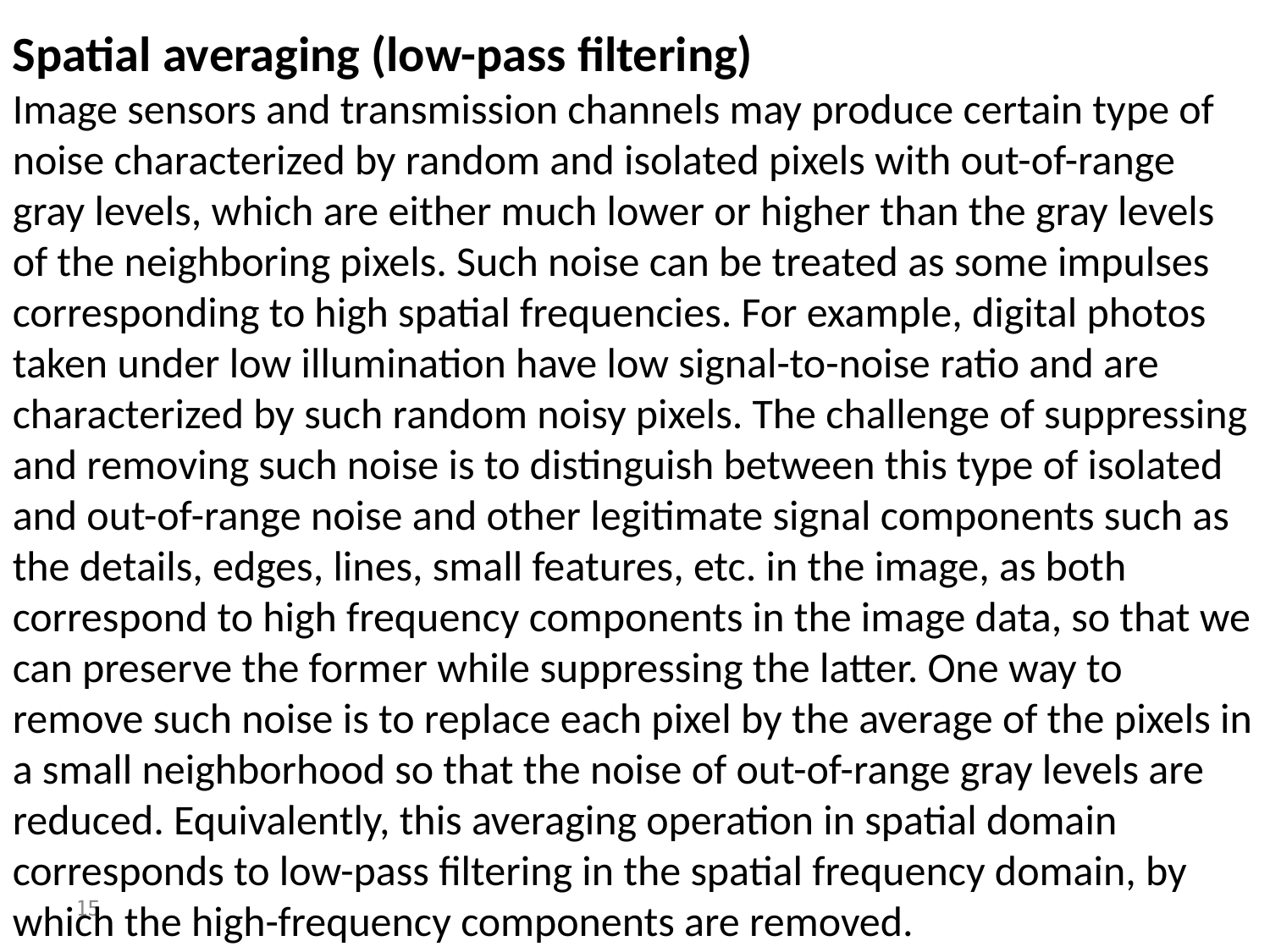

Spatial averaging (low-pass filtering)
Image sensors and transmission channels may produce certain type of noise characterized by random and isolated pixels with out-of-range gray levels, which are either much lower or higher than the gray levels of the neighboring pixels. Such noise can be treated as some impulses corresponding to high spatial frequencies. For example, digital photos taken under low illumination have low signal-to-noise ratio and are characterized by such random noisy pixels. The challenge of suppressing and removing such noise is to distinguish between this type of isolated and out-of-range noise and other legitimate signal components such as the details, edges, lines, small features, etc. in the image, as both correspond to high frequency components in the image data, so that we can preserve the former while suppressing the latter. One way to remove such noise is to replace each pixel by the average of the pixels in a small neighborhood so that the noise of out-of-range gray levels are reduced. Equivalently, this averaging operation in spatial domain corresponds to low-pass filtering in the spatial frequency domain, by which the high-frequency components are removed.
15